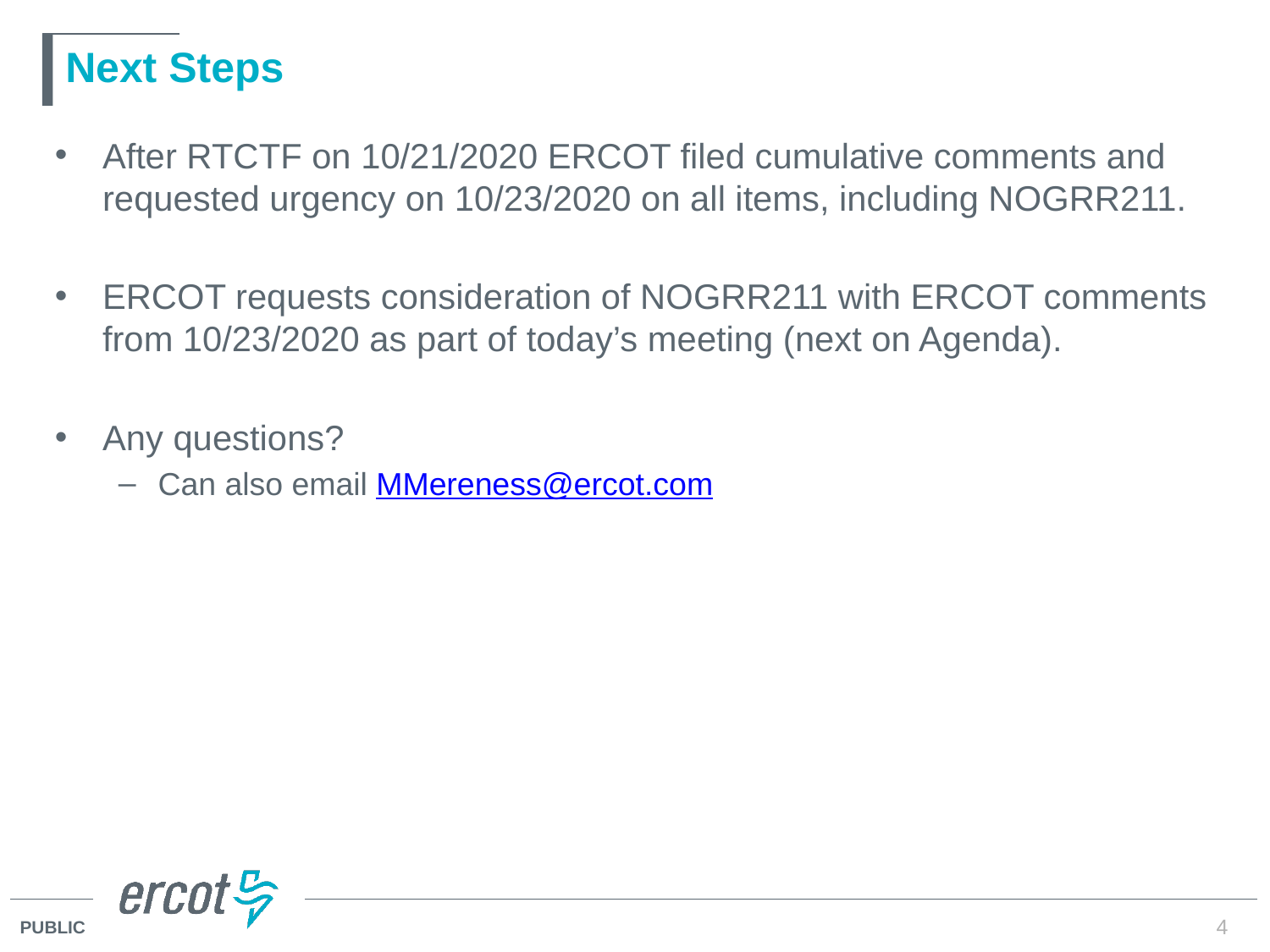

# Next Steps
After RTCTF on 10/21/2020 ERCOT filed cumulative comments and requested urgency on 10/23/2020 on all items, including NOGRR211.

ERCOT requests consideration of NOGRR211 with ERCOT comments from 10/23/2020 as part of today’s meeting (next on Agenda).

Any questions?
Can also email MMereness@ercot.com

4